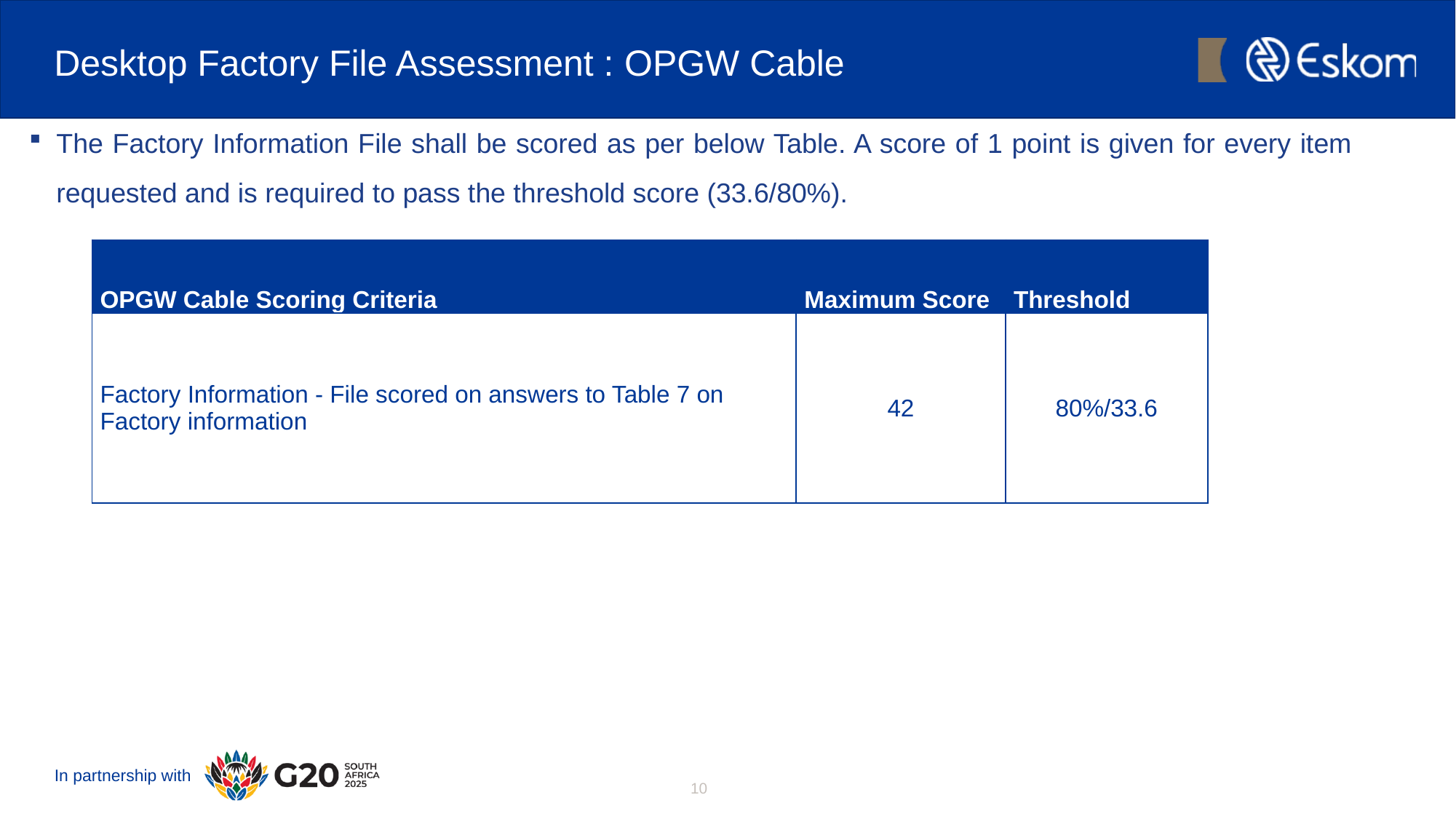

# Desktop Factory File Assessment : OPGW Cable
The Factory Information File shall be scored as per below Table. A score of 1 point is given for every item requested and is required to pass the threshold score (33.6/80%).

| OPGW Cable Scoring Criteria | Maximum Score | Threshold |
| --- | --- | --- |
| Factory Information - File scored on answers to Table 7 on Factory information | 42 | 80%/33.6 |

10